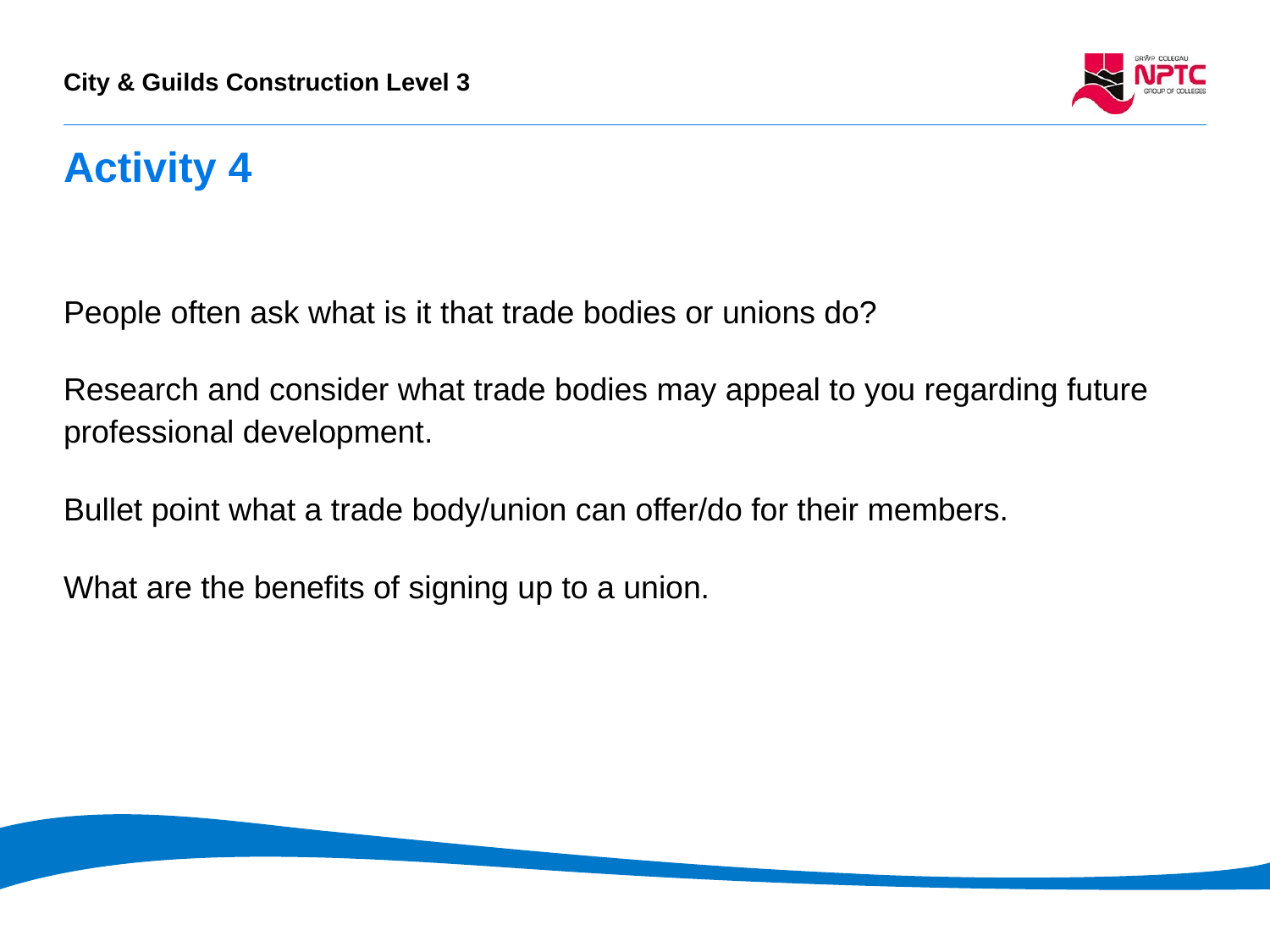

# Activity 4

People often ask what is it that trade bodies or unions do?
Research and consider what trade bodies may appeal to you regarding future professional development.
Bullet point what a trade body/union can offer/do for their members.
What are the benefits of signing up to a union.